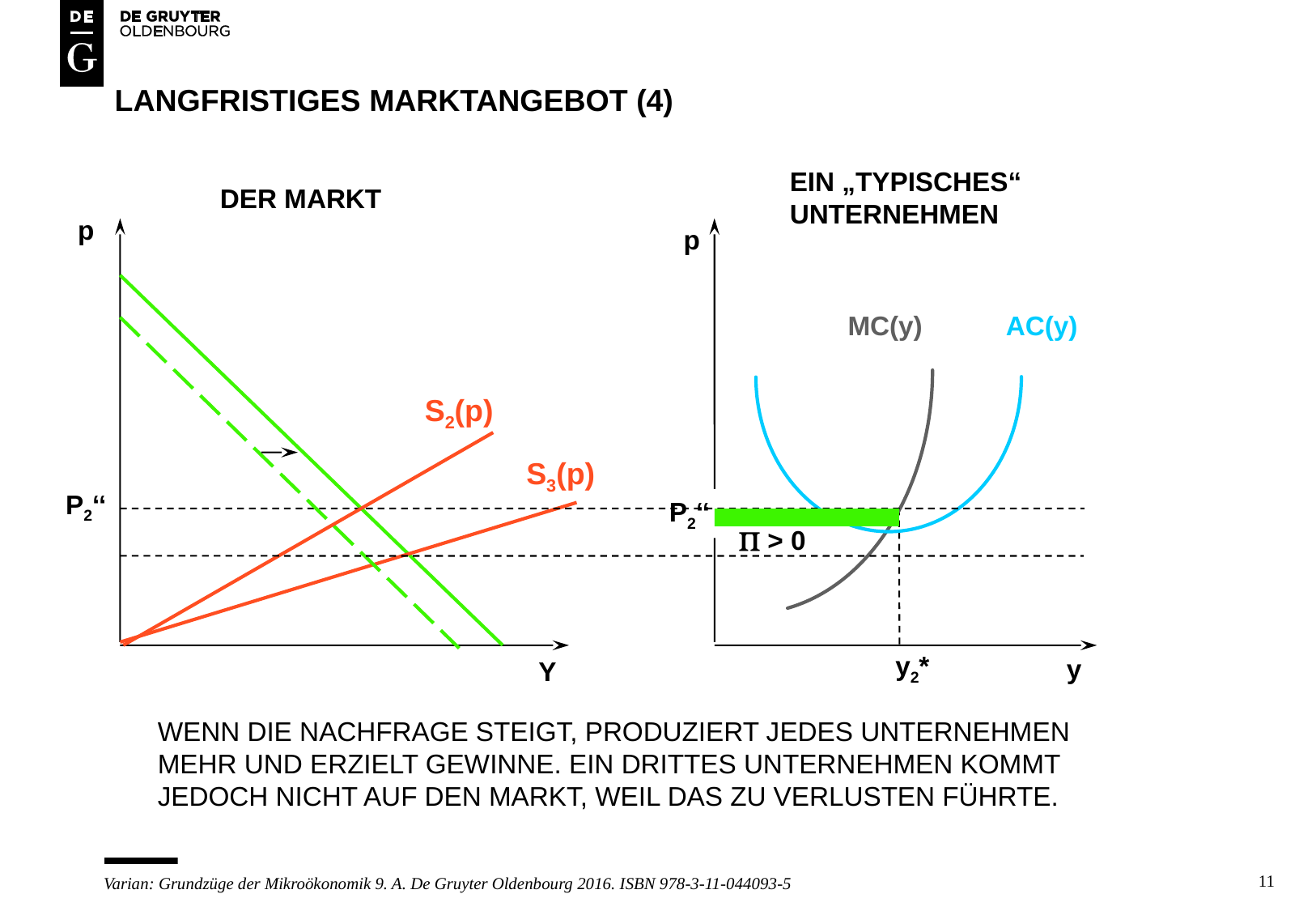

# LANGFRISTIGES MARKTANGEBOT (4)

EIN „TYPISCHES“
UNTERNEHMEN
DER MARKT
p
p

MC(y)
AC(y)

S2(p)

S3(p)

P2‘‘
P2‘‘

Π > 0

y2*

y
Y
WENN DIE NACHFRAGE STEIGT, PRODUZIERT JEDES UNTERNEHMEN
MEHR UND ERZIELT GEWINNE. EIN DRITTES UNTERNEHMEN KOMMT
JEDOCH NICHT AUF DEN MARKT, WEIL DAS ZU VERLUSTEN FÜHRTE.
11
Varian: Grundzüge der Mikroökonomik 9. A. De Gruyter Oldenbourg 2016. ISBN 978-3-11-044093-5